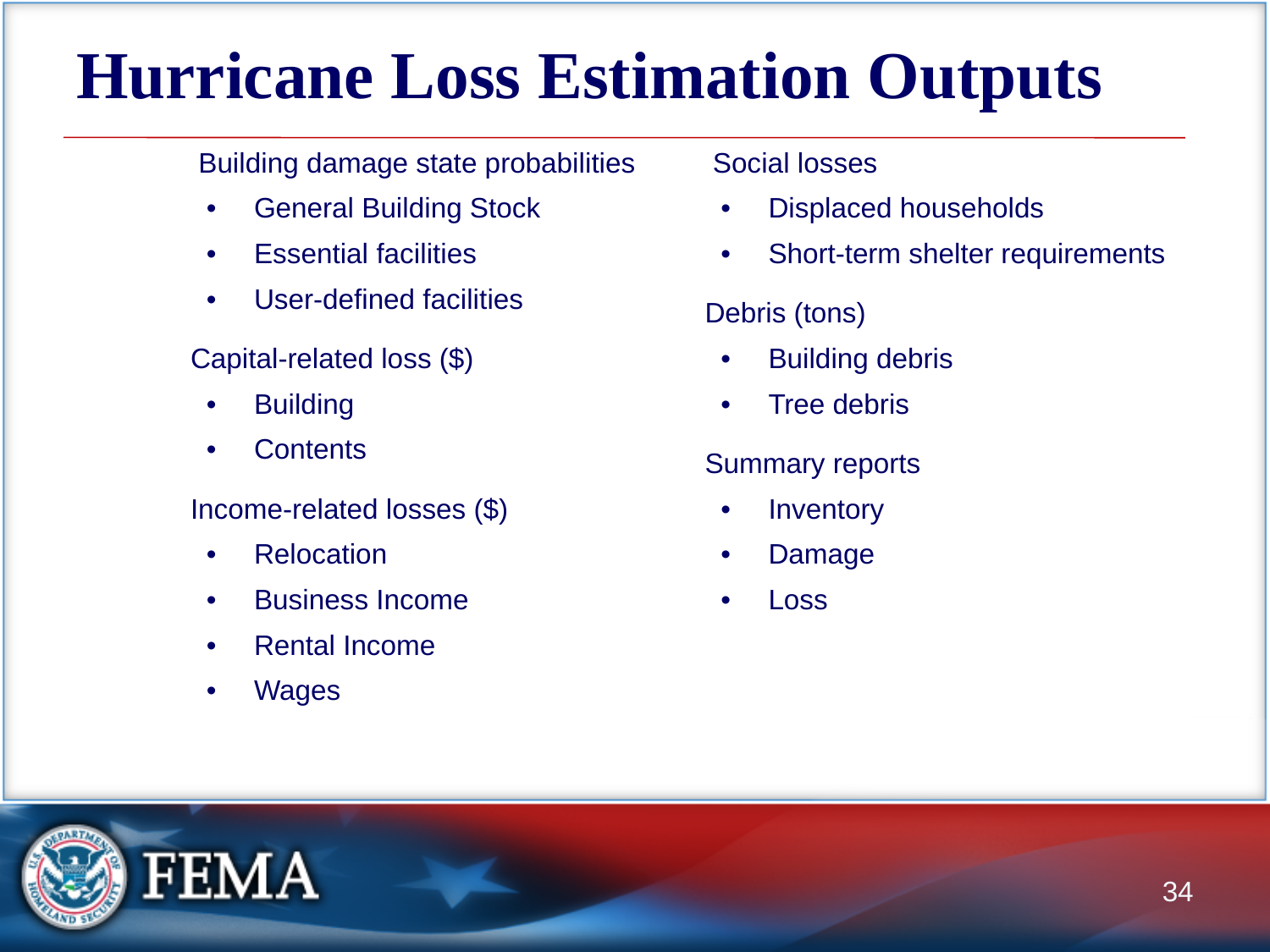

# Hurricane Loss Estimation Outputs
|  | Building damage state probabilities General Building Stock Essential facilities User-defined facilities Capital-related loss ($) Building Contents Income-related losses ($) Relocation Business Income Rental Income Wages | Social losses Displaced households Short-term shelter requirements Debris (tons) Building debris Tree debris Summary reports Inventory Damage Loss |
| --- | --- | --- |
34